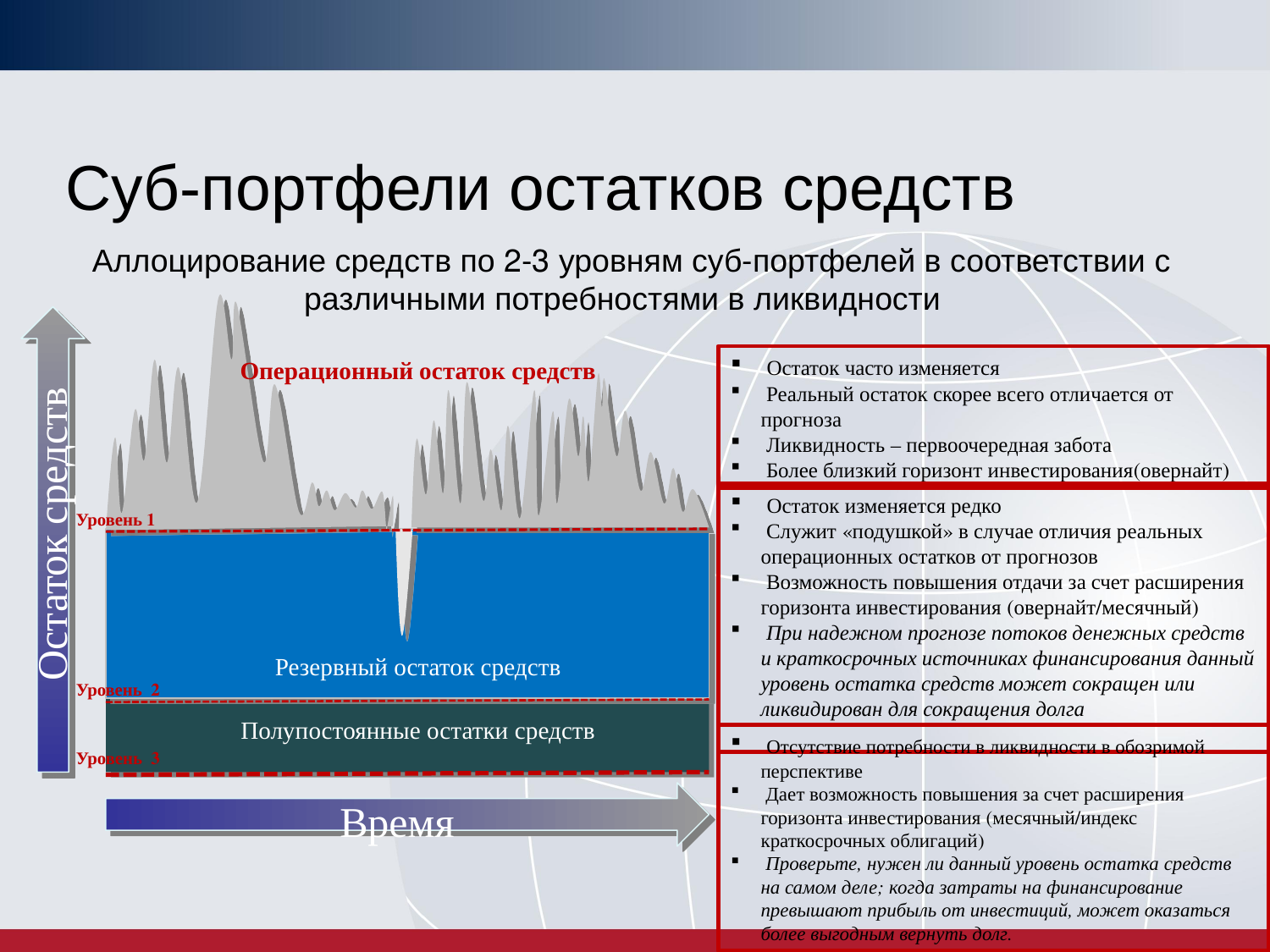

# Суб-портфели остатков средств
Аллоцирование средств по 2-3 уровням суб-портфелей в соответствии с различными потребностями в ликвидности

Операционный остаток средств
Резервный остаток средств
Полупостоянные остатки средств

Остаток средств

Время
 Остаток часто изменяется
 Реальный остаток скорее всего отличается от прогноза
 Ликвидность – первоочередная забота
 Более близкий горизонт инвестирования(овернайт)
 Остаток изменяется редко
 Служит «подушкой» в случае отличия реальных операционных остатков от прогнозов
 Возможность повышения отдачи за счет расширения горизонта инвестирования (овернайт/месячный)
 При надежном прогнозе потоков денежных средств и краткосрочных источниках финансирования данный уровень остатка средств может сокращен или ликвидирован для сокращения долга
Уровень 1
Уровень  2
 Отсутствие потребности в ликвидности в обозримой перспективе
 Дает возможность повышения за счет расширения горизонта инвестирования (месячный/индекс краткосрочных облигаций)
 Проверьте, нужен ли данный уровень остатка средств на самом деле; когда затраты на финансирование превышают прибыль от инвестиций, может оказаться более выгодным вернуть долг.
Уровень  3